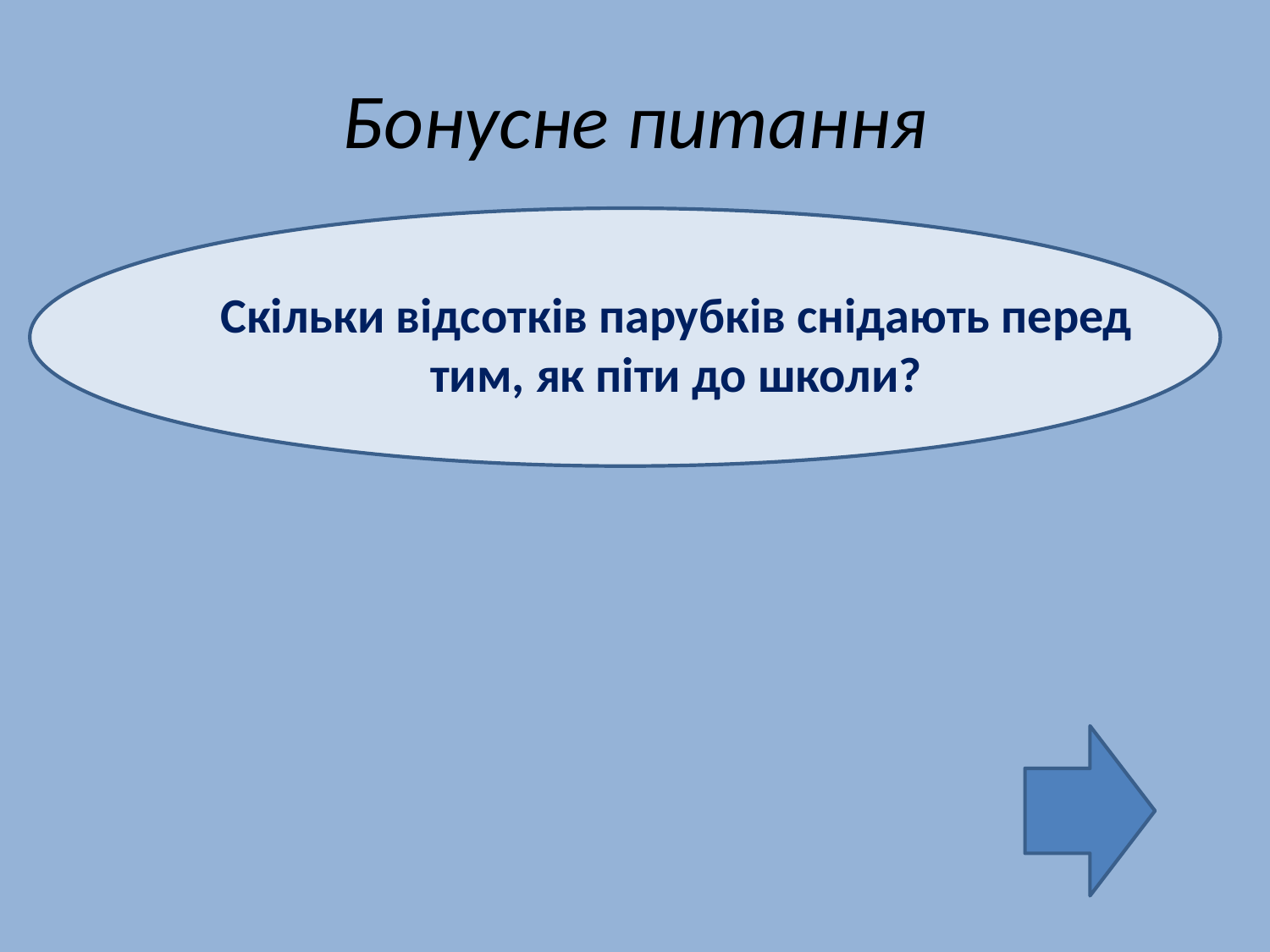

# Бонусне питання

Скільки відсотків парубків снідають перед тим, як піти до школи?